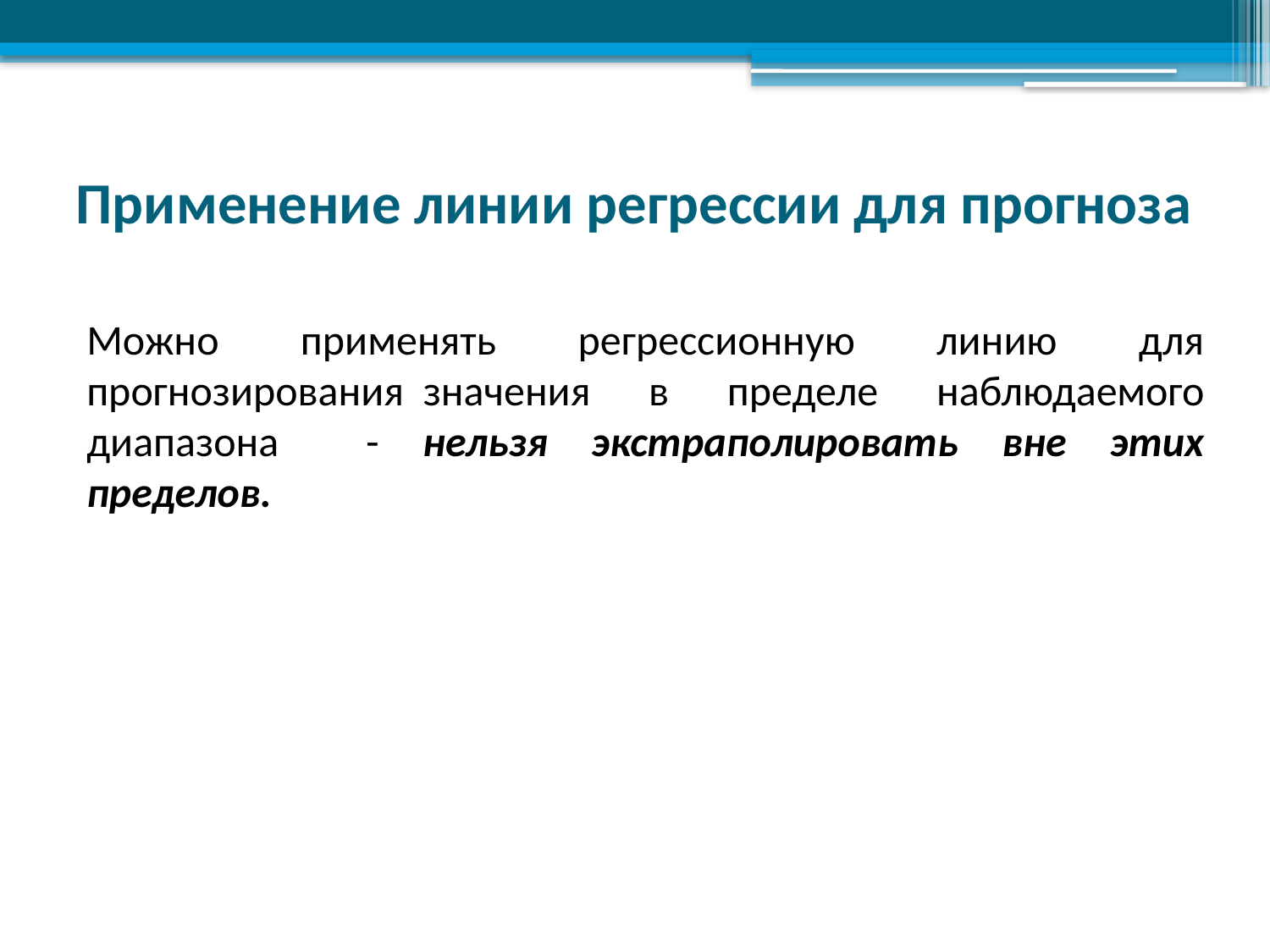

# Применение линии регрессии для прогноза
Можно применять регрессионную линию для прогнозирования  значения в пределе наблюдаемого диапазона  - нельзя экстраполировать вне этих пределов.